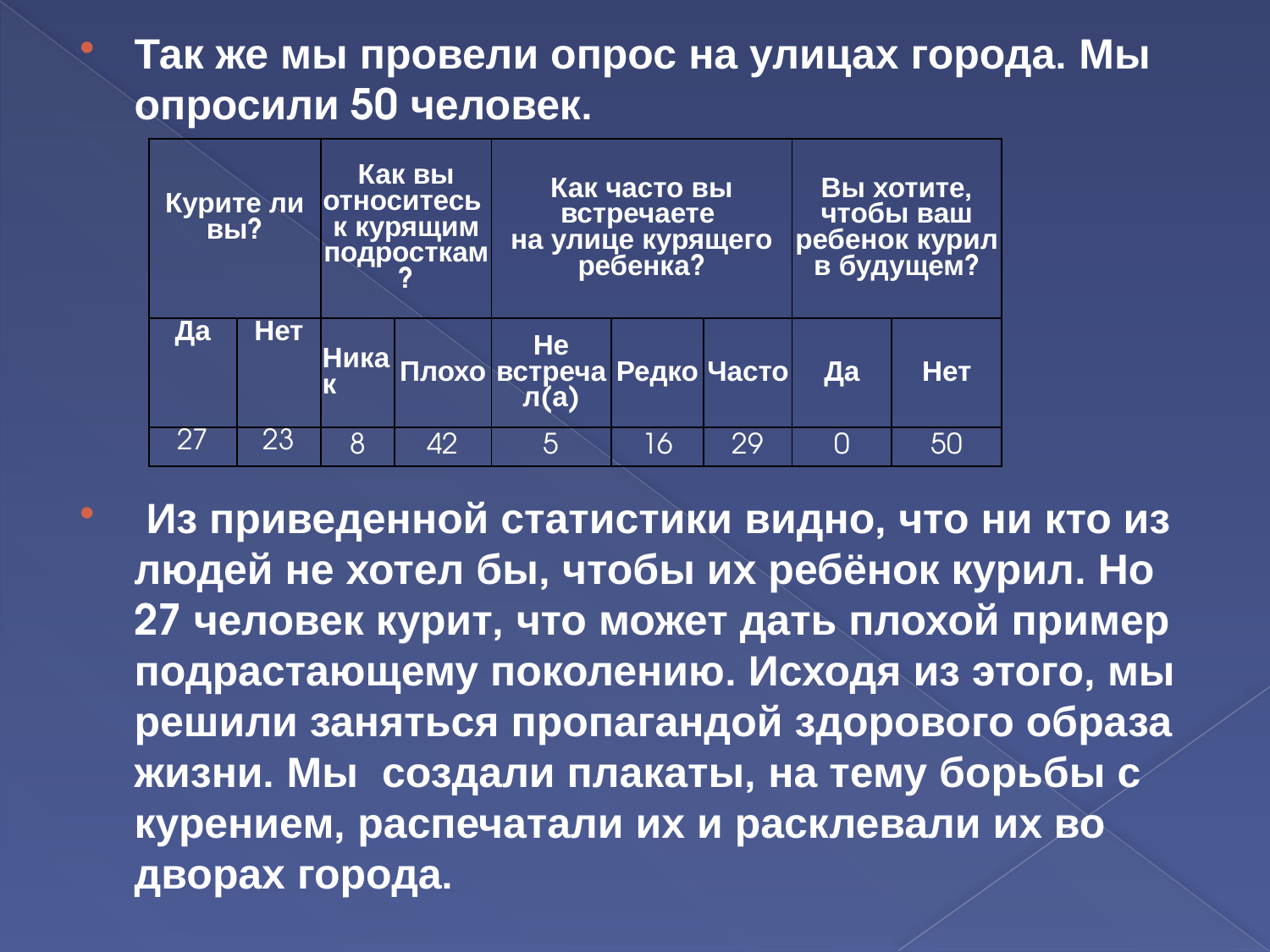

Так же мы провели опрос на улицах города. Мы опросили 50 человек.

 Из приведенной статистики видно, что ни кто из людей не хотел бы, чтобы их ребёнок курил. Но 27 человек курит, что может дать плохой пример подрастающему поколению. Исходя из этого, мы решили заняться пропагандой здорового образа жизни. Мы  создали плакаты, на тему борьбы с курением, распечатали их и расклевали их во дворах города.

| Курите ли вы? |  | Как вы относитесь к курящим подросткам? |  | Как часто вы встречаете на улице курящего ребенка? |  |  | Вы хотите, чтобы ваш ребенок курил в будущем? |  |
| --- | --- | --- | --- | --- | --- | --- | --- | --- |
| Да | Нет | Никак | Плохо | Не встречал(а) | Редко | Часто | Да | Нет |
| 27 | 23 | 8 | 42 | 5 | 16 | 29 | 0 | 50 |